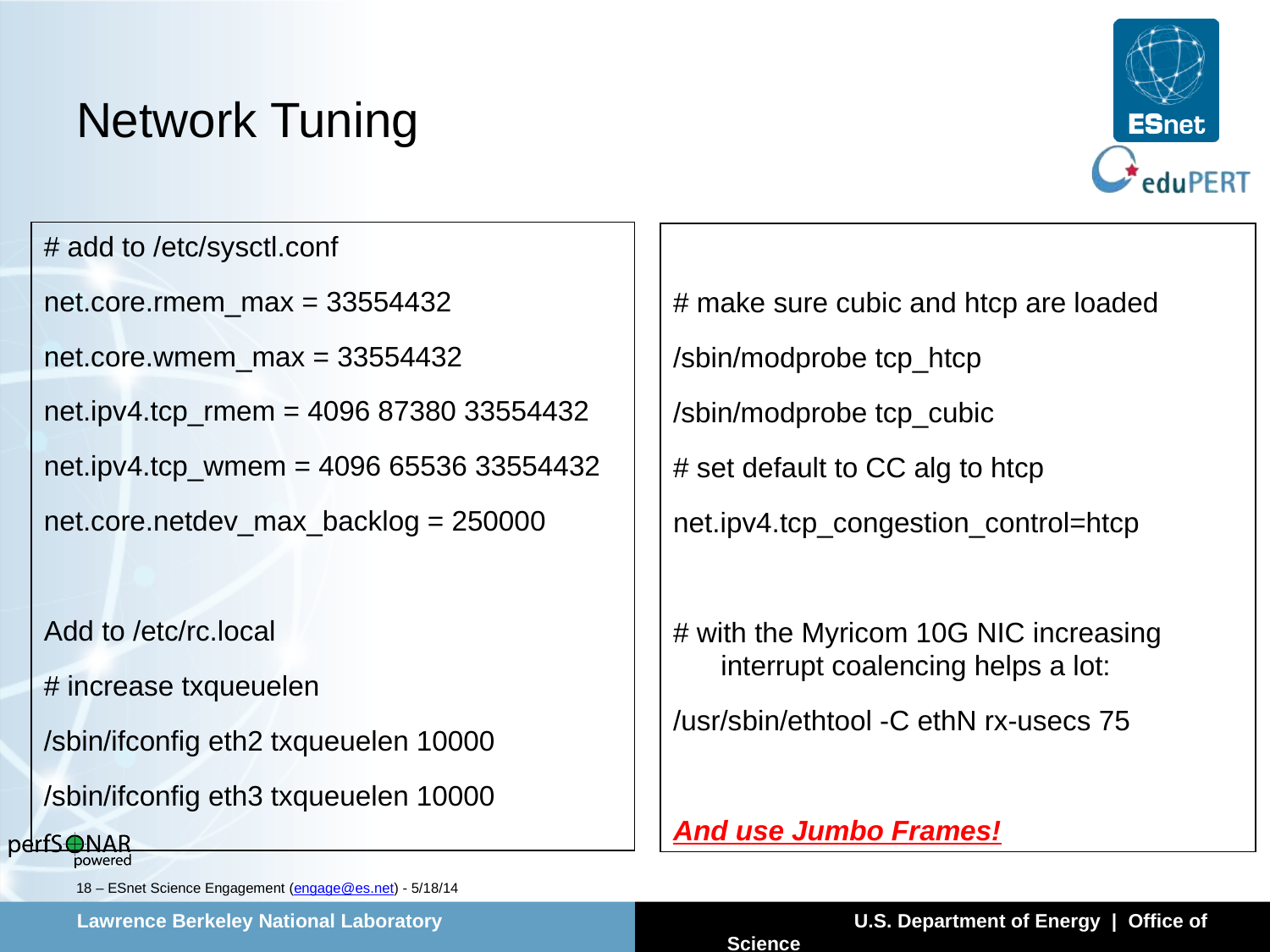

# Network Tuning
# add to /etc/sysctl.conf
net.core.rmem_max = 33554432
net.core.wmem_max = 33554432
net.ipv4.tcp_rmem = 4096 87380 33554432
net.ipv4.tcp_wmem = 4096 65536 33554432
net.core.netdev_max_backlog = 250000

Add to /etc/rc.local
# increase txqueuelen
/sbin/ifconfig eth2 txqueuelen 10000
/sbin/ifconfig eth3 txqueuelen 10000

# make sure cubic and htcp are loaded
/sbin/modprobe tcp_htcp
/sbin/modprobe tcp_cubic
# set default to CC alg to htcp
net.ipv4.tcp_congestion_control=htcp

# with the Myricom 10G NIC increasing interrupt coalencing helps a lot:
/usr/sbin/ethtool -C ethN rx-usecs 75

And use Jumbo Frames!
18 – ESnet Science Engagement (engage@es.net) - 5/18/14